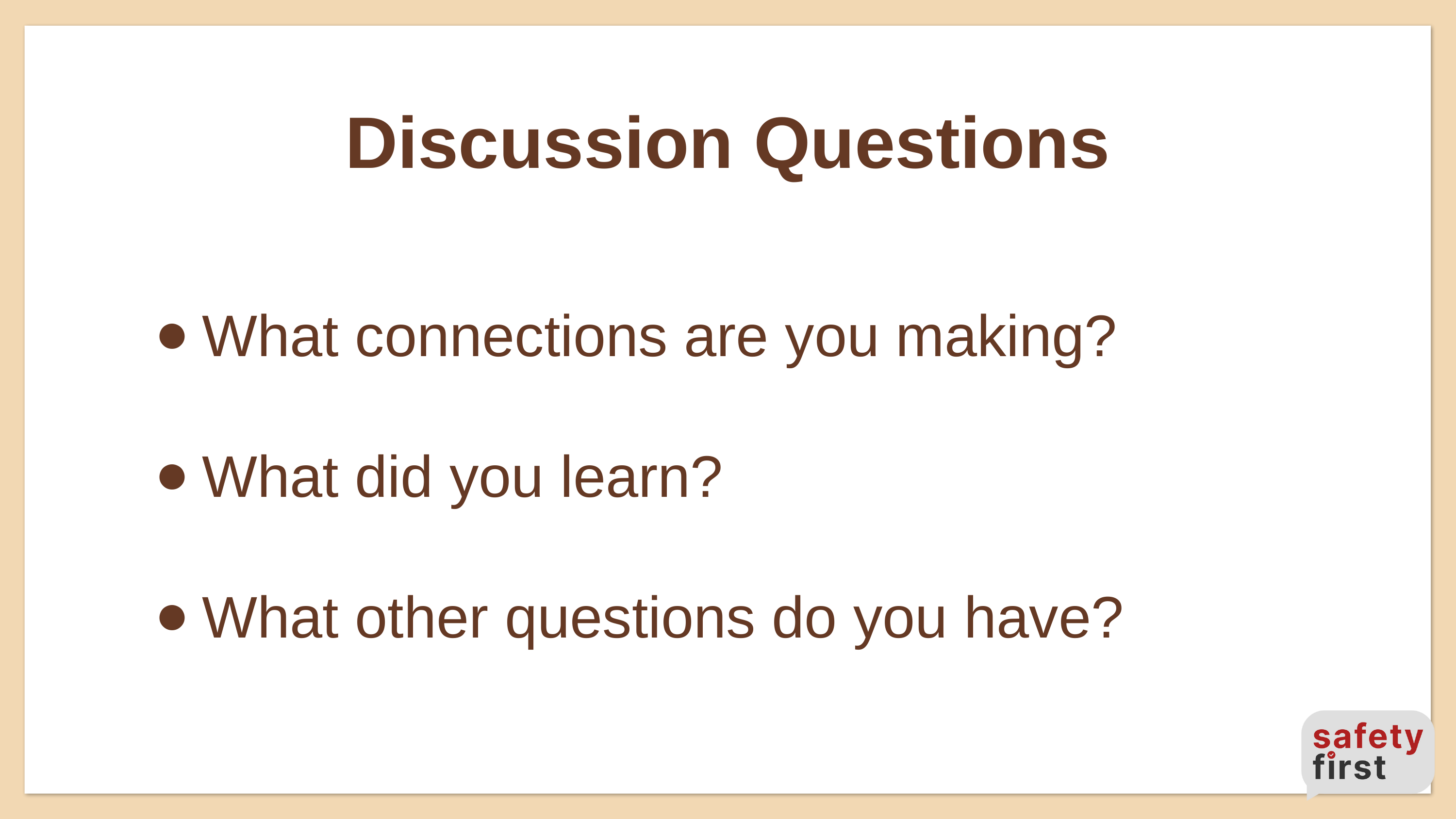

Discussion Questions

What connections are you making?

What did you learn?

What other questions do you have?